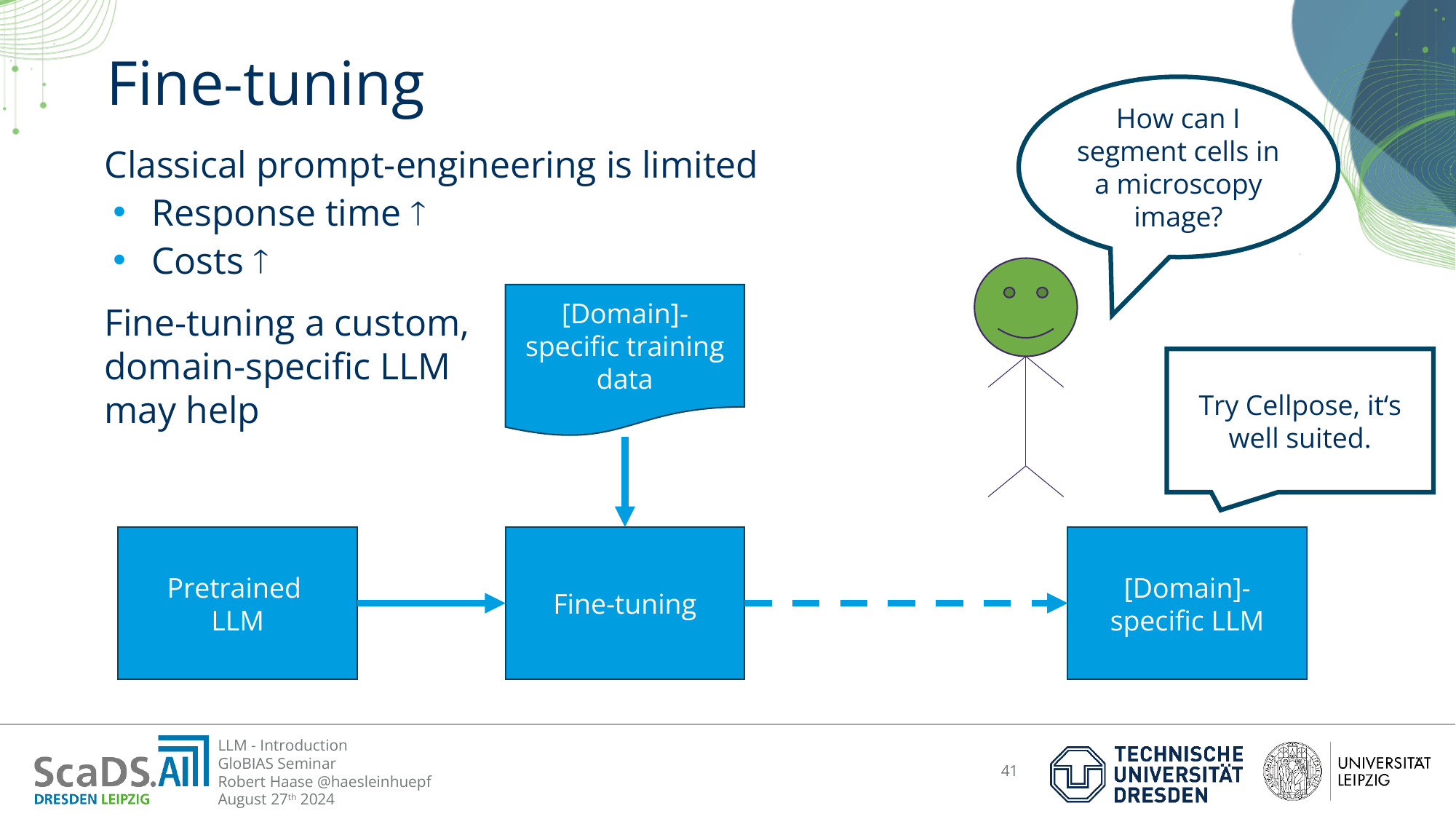

# Fine-tuning
How can I segment cells in a microscopy image?
Classical prompt-engineering is limited
Response time ↑
Costs ↑
Fine-tuning a custom,
domain-specific LLM
may help

[Domain]-specific training data
Try Cellpose, it‘s well suited.
Pretrained
LLM
[Domain]-specific LLM
Fine-tuning